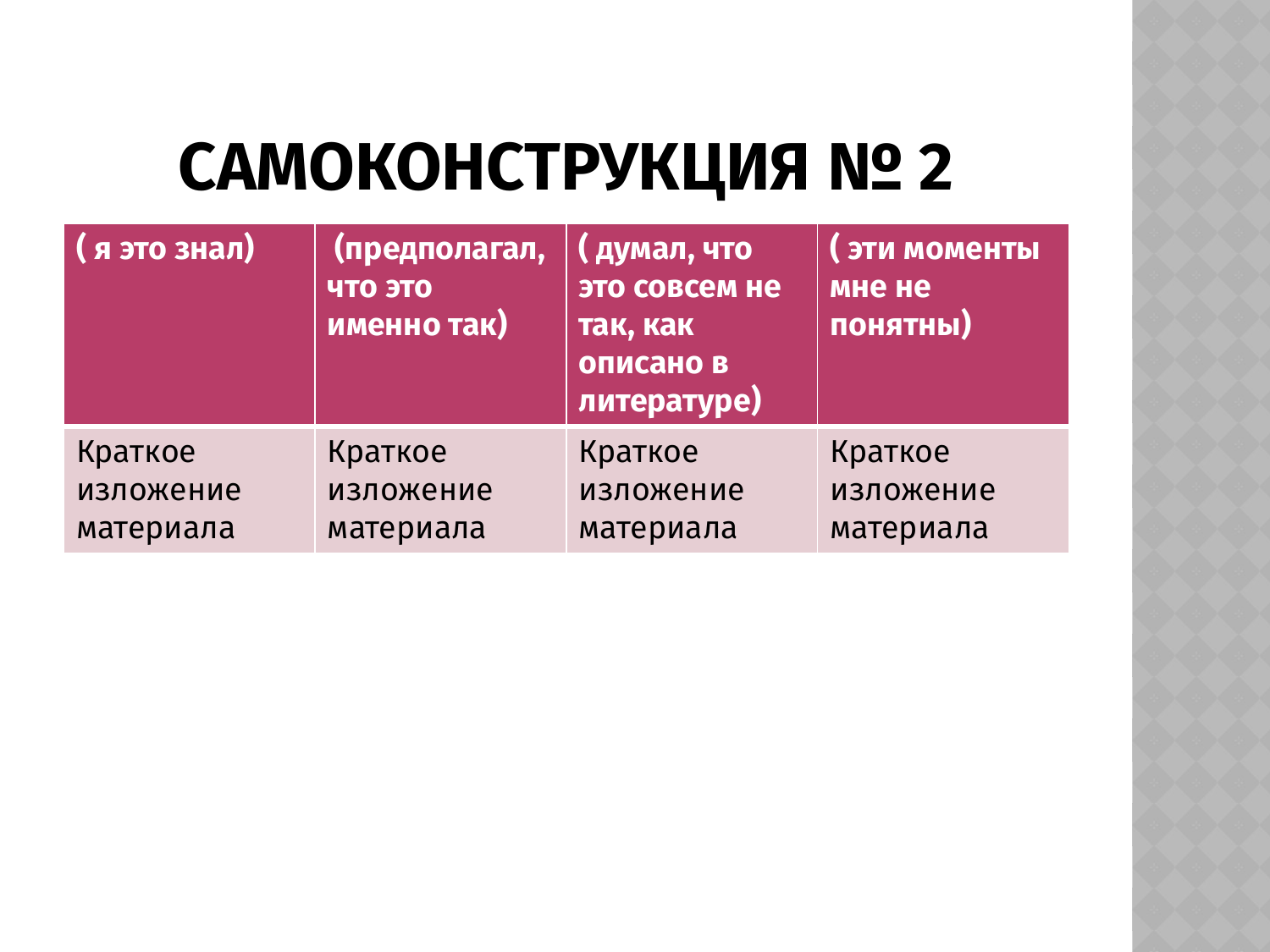

# Самоконструкция № 2
| ( я это знал) | (предполагал, что это именно так) | ( думал, что это совсем не так, как описано в литературе) | ( эти моменты мне не понятны) |
| --- | --- | --- | --- |
| Краткое изложение материала | Краткое изложение материала | Краткое изложение материала | Краткое изложение материала |